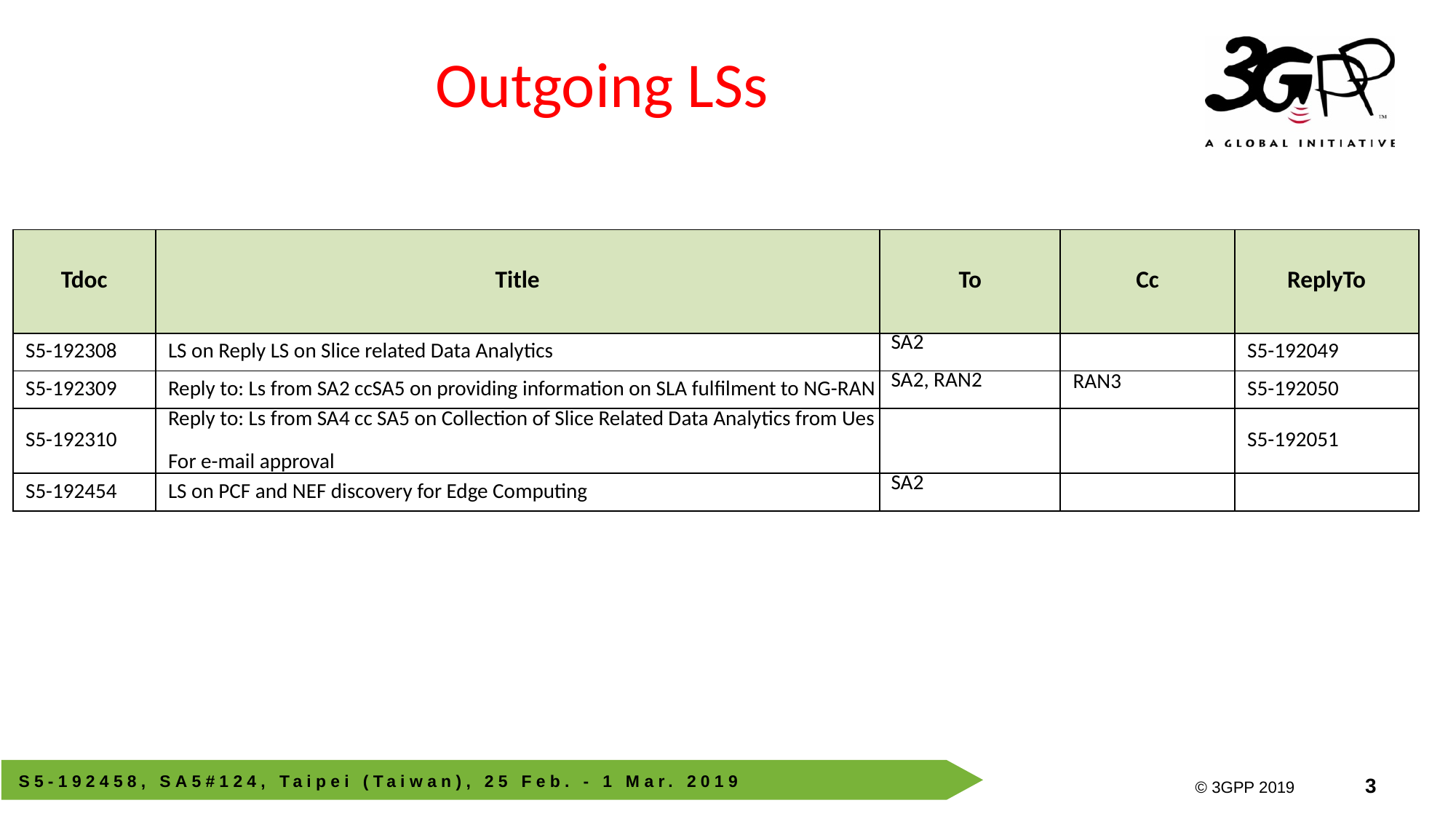

# Outgoing LSs
| Tdoc | Title | To | Cc | ReplyTo |
| --- | --- | --- | --- | --- |
| S5-192308 | LS on Reply LS on Slice related Data Analytics | SA2 |  | S5-192049 |
| S5-192309 | Reply to: Ls from SA2 ccSA5 on providing information on SLA fulfilment to NG-RAN | SA2, RAN2 | RAN3 | S5-192050 |
| S5-192310 | Reply to: Ls from SA4 cc SA5 on Collection of Slice Related Data Analytics from Ues For e-mail approval |  |  | S5-192051 |
| S5-192454 | LS on PCF and NEF discovery for Edge Computing | SA2 |  |  |